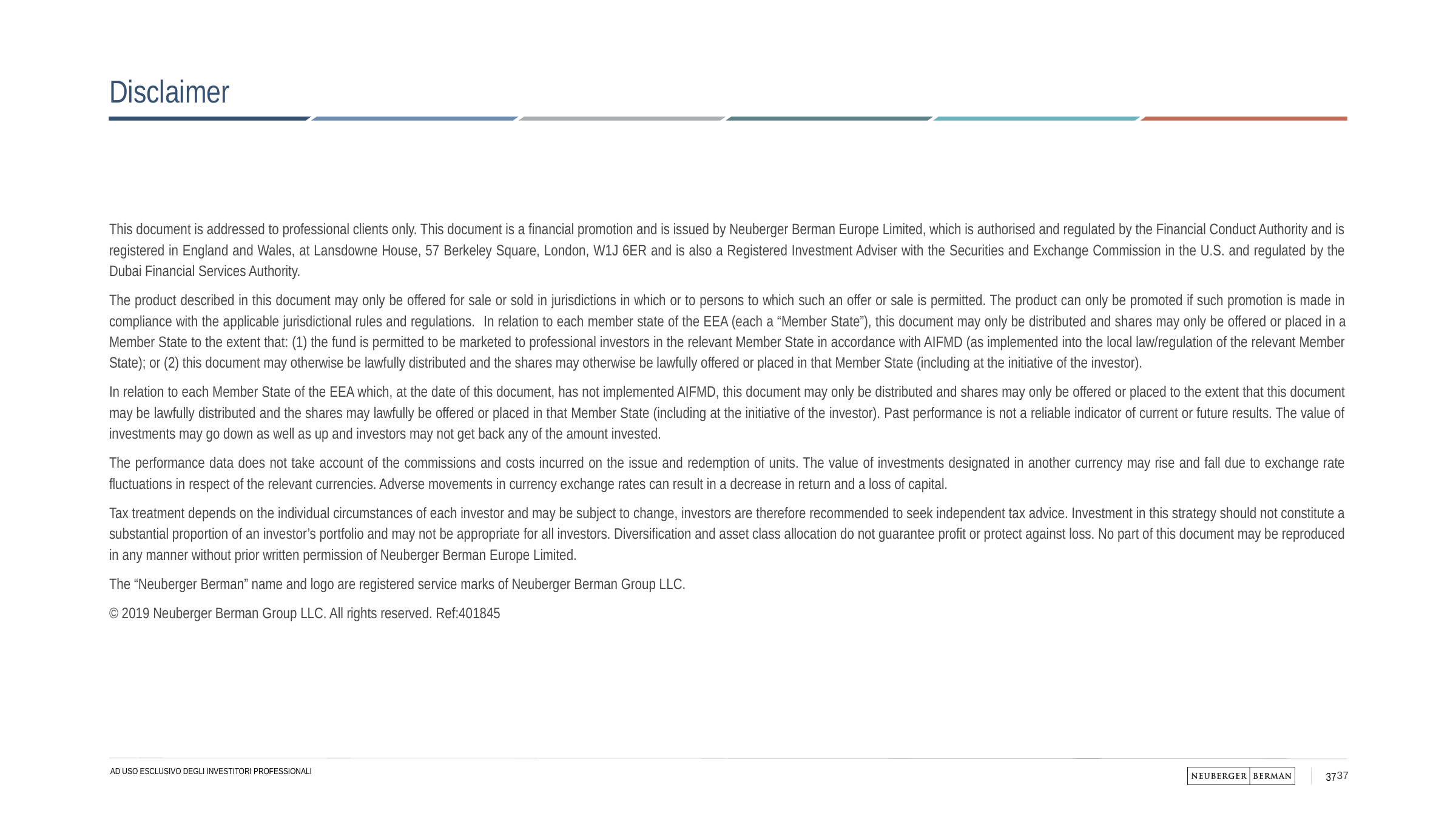

# Disclaimer
This document is addressed to professional clients only. This document is a financial promotion and is issued by Neuberger Berman Europe Limited, which is authorised and regulated by the Financial Conduct Authority and is registered in England and Wales, at Lansdowne House, 57 Berkeley Square, London, W1J 6ER and is also a Registered Investment Adviser with the Securities and Exchange Commission in the U.S. and regulated by the Dubai Financial Services Authority.
The product described in this document may only be offered for sale or sold in jurisdictions in which or to persons to which such an offer or sale is permitted. The product can only be promoted if such promotion is made in compliance with the applicable jurisdictional rules and regulations.  In relation to each member state of the EEA (each a “Member State”), this document may only be distributed and shares may only be offered or placed in a Member State to the extent that: (1) the fund is permitted to be marketed to professional investors in the relevant Member State in accordance with AIFMD (as implemented into the local law/regulation of the relevant Member State); or (2) this document may otherwise be lawfully distributed and the shares may otherwise be lawfully offered or placed in that Member State (including at the initiative of the investor).
In relation to each Member State of the EEA which, at the date of this document, has not implemented AIFMD, this document may only be distributed and shares may only be offered or placed to the extent that this document may be lawfully distributed and the shares may lawfully be offered or placed in that Member State (including at the initiative of the investor). Past performance is not a reliable indicator of current or future results. The value of investments may go down as well as up and investors may not get back any of the amount invested.
The performance data does not take account of the commissions and costs incurred on the issue and redemption of units. The value of investments designated in another currency may rise and fall due to exchange rate fluctuations in respect of the relevant currencies. Adverse movements in currency exchange rates can result in a decrease in return and a loss of capital.
Tax treatment depends on the individual circumstances of each investor and may be subject to change, investors are therefore recommended to seek independent tax advice. Investment in this strategy should not constitute a substantial proportion of an investor’s portfolio and may not be appropriate for all investors. Diversification and asset class allocation do not guarantee profit or protect against loss. No part of this document may be reproduced in any manner without prior written permission of Neuberger Berman Europe Limited.
The “Neuberger Berman” name and logo are registered service marks of Neuberger Berman Group LLC.
© 2019 Neuberger Berman Group LLC. All rights reserved. Ref:401845
37